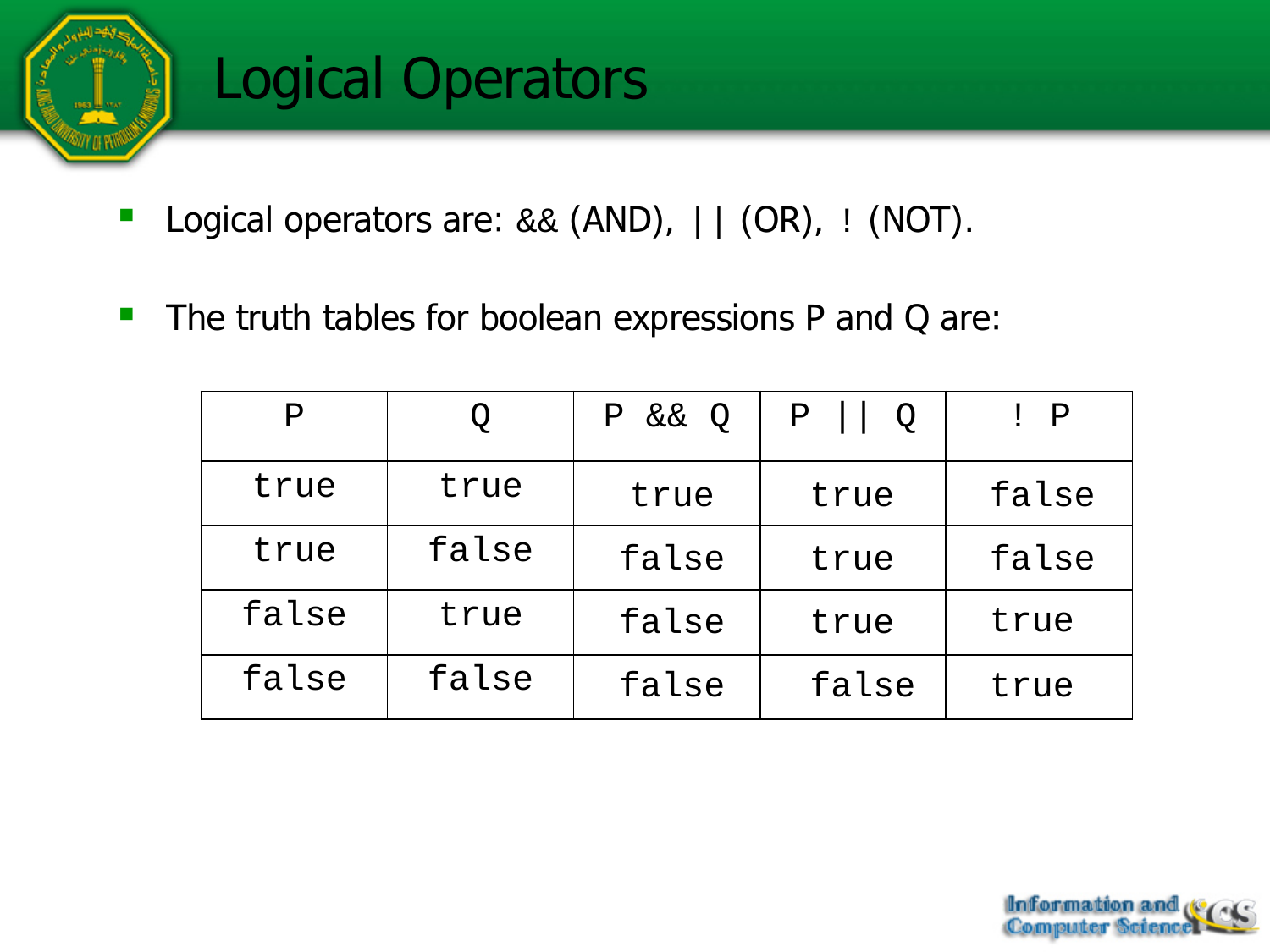

# Logical Operators
Logical operators are: && (AND), || (OR), ! (NOT).

The truth tables for boolean expressions P and Q are:
| P | Q | P && Q | P || Q | ! P |
| --- | --- | --- | --- | --- |
| true | true |  |  |  |
| true | false |  |  |  |
| false | true |  |  |  |
| false | false |  |  |  |
true
true
false
false
true
false
true
false
true
false
false
true